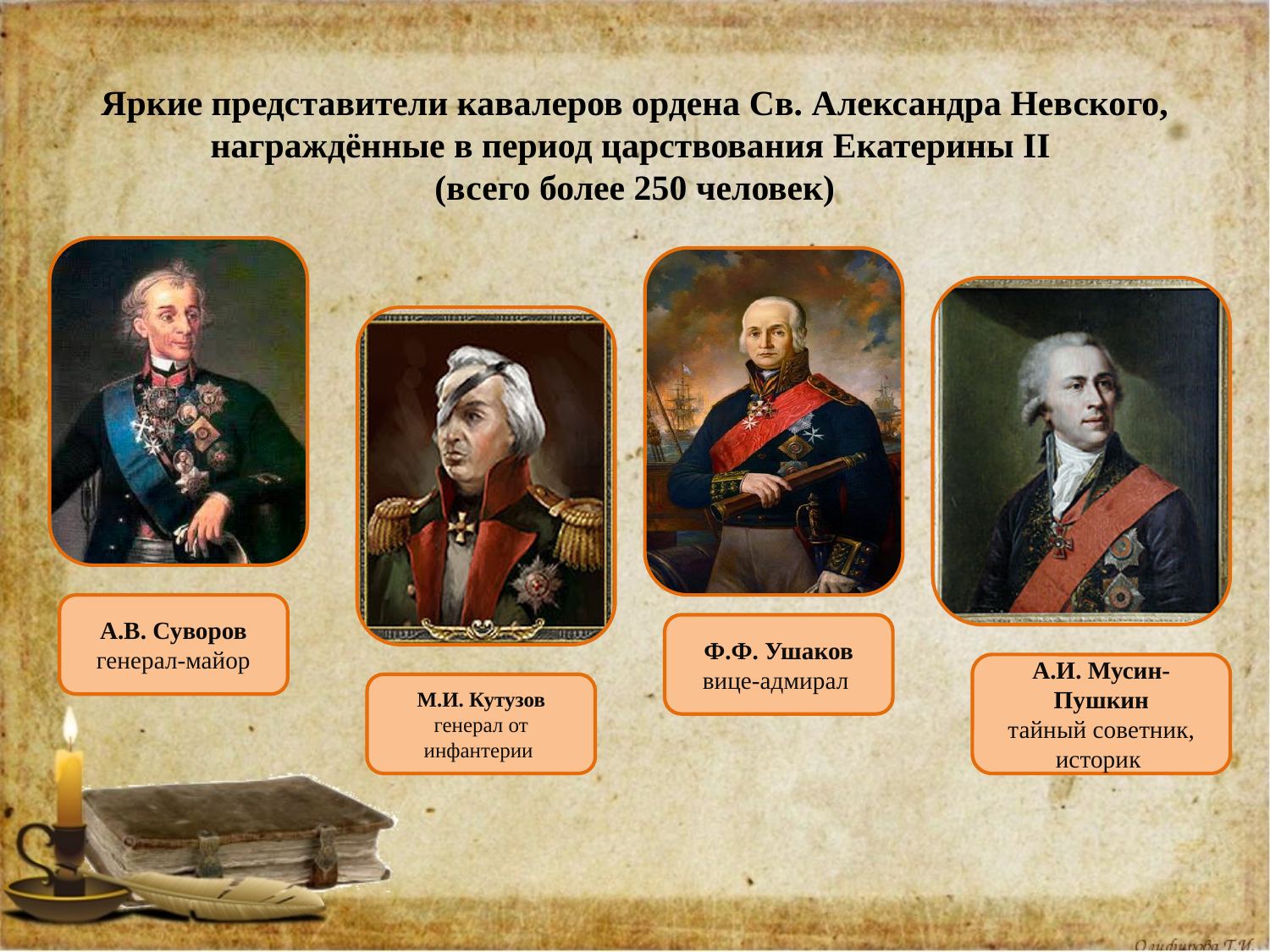

# Яркие представители кавалеров ордена Св. Александра Невского, награждённые в период царствования Екатерины II (всего более 250 человек)

А.В. Суворов
генерал-майор
Ф.Ф. Ушаков
вице-адмирал
А.И. Мусин-Пушкин
тайный советник, историк
М.И. Кутузов генерал от инфантерии